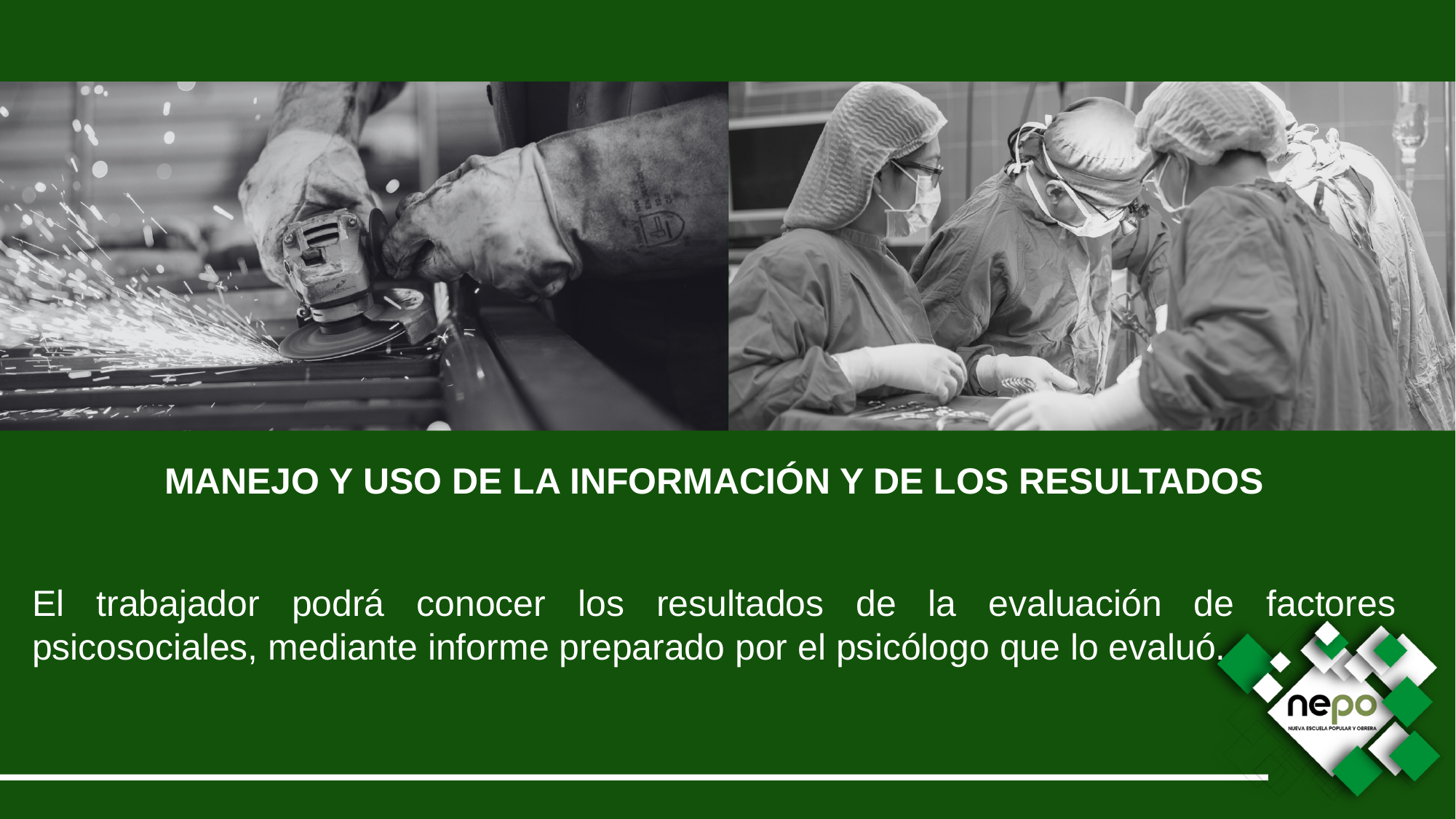

MANEJO Y USO DE LA INFORMACIÓN Y DE LOS RESULTADOS
El trabajador podrá conocer los resultados de la evaluación de factores psicosociales, mediante informe preparado por el psicólogo que lo evaluó.